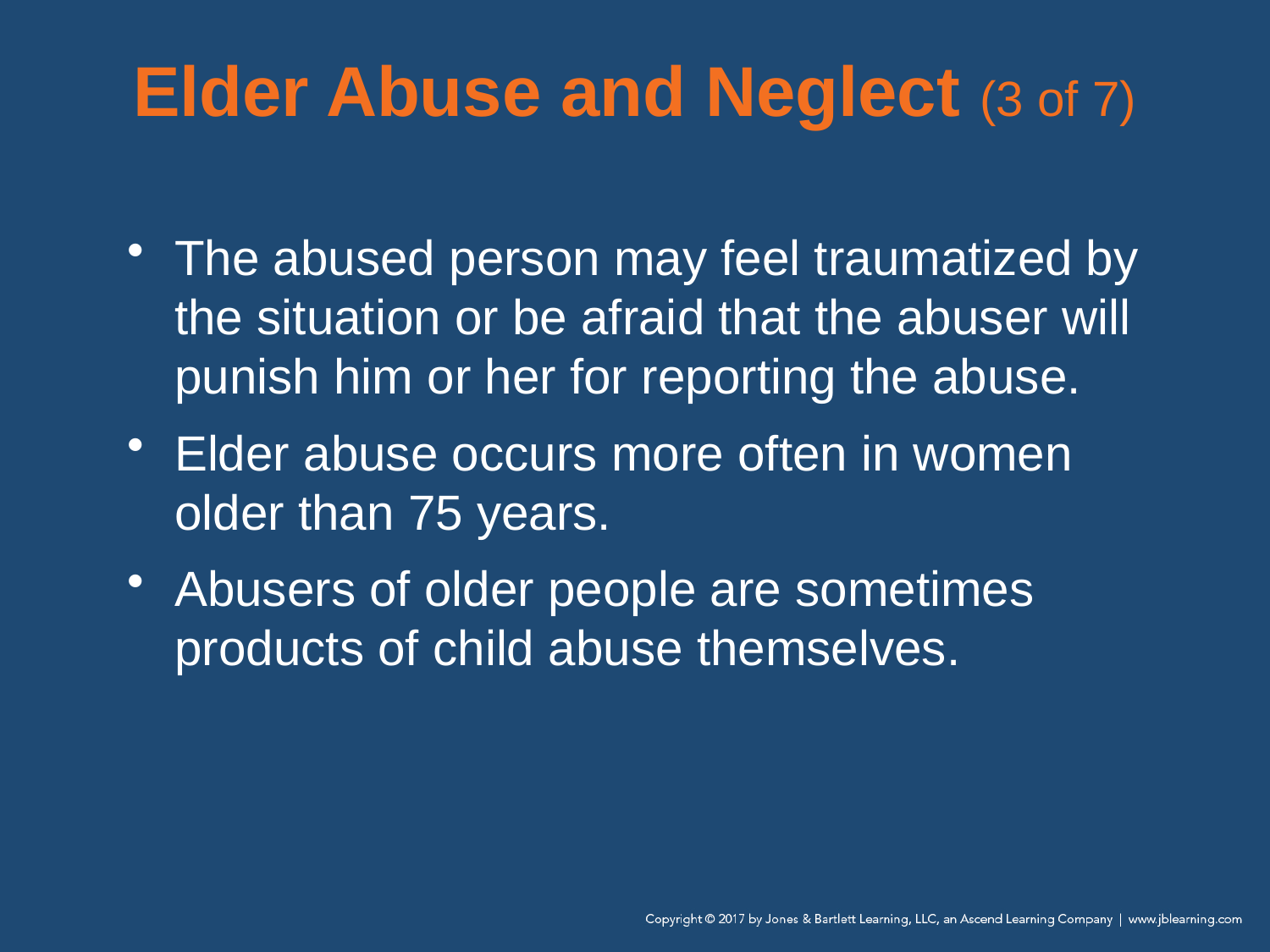

# Elder Abuse and Neglect (3 of 7)
The abused person may feel traumatized by the situation or be afraid that the abuser will punish him or her for reporting the abuse.
Elder abuse occurs more often in women older than 75 years.
Abusers of older people are sometimes products of child abuse themselves.